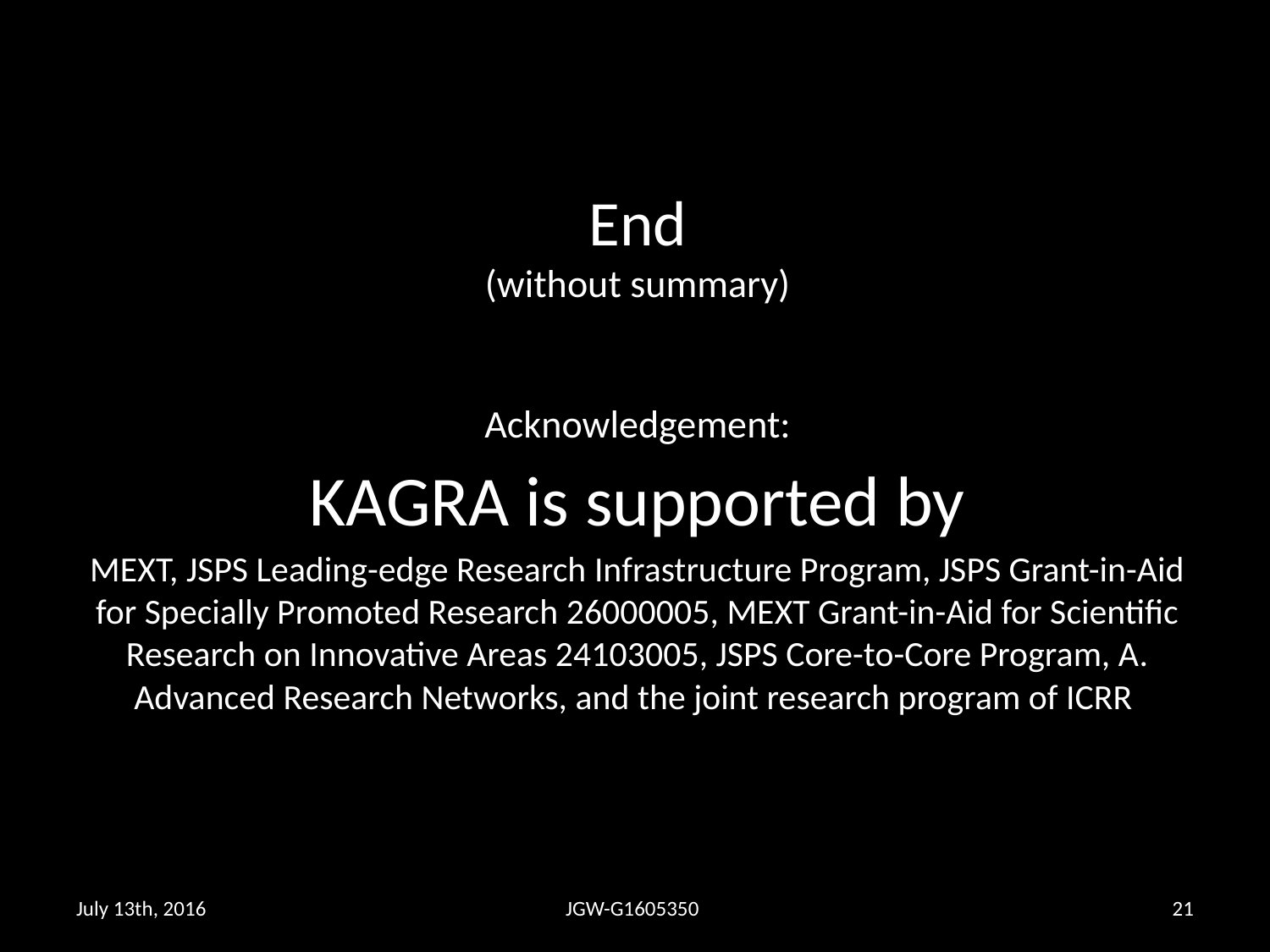

# End (without summary) Acknowledgement:
KAGRA is supported by
MEXT, JSPS Leading-edge Research Infrastructure Program, JSPS Grant-in-Aid for Specially Promoted Research 26000005, MEXT Grant-in-Aid for Scientific Research on Innovative Areas 24103005, JSPS Core-to-Core Program, A. Advanced Research Networks, and the joint research program of ICRR

July 13th, 2016
JGW-G1605350
21